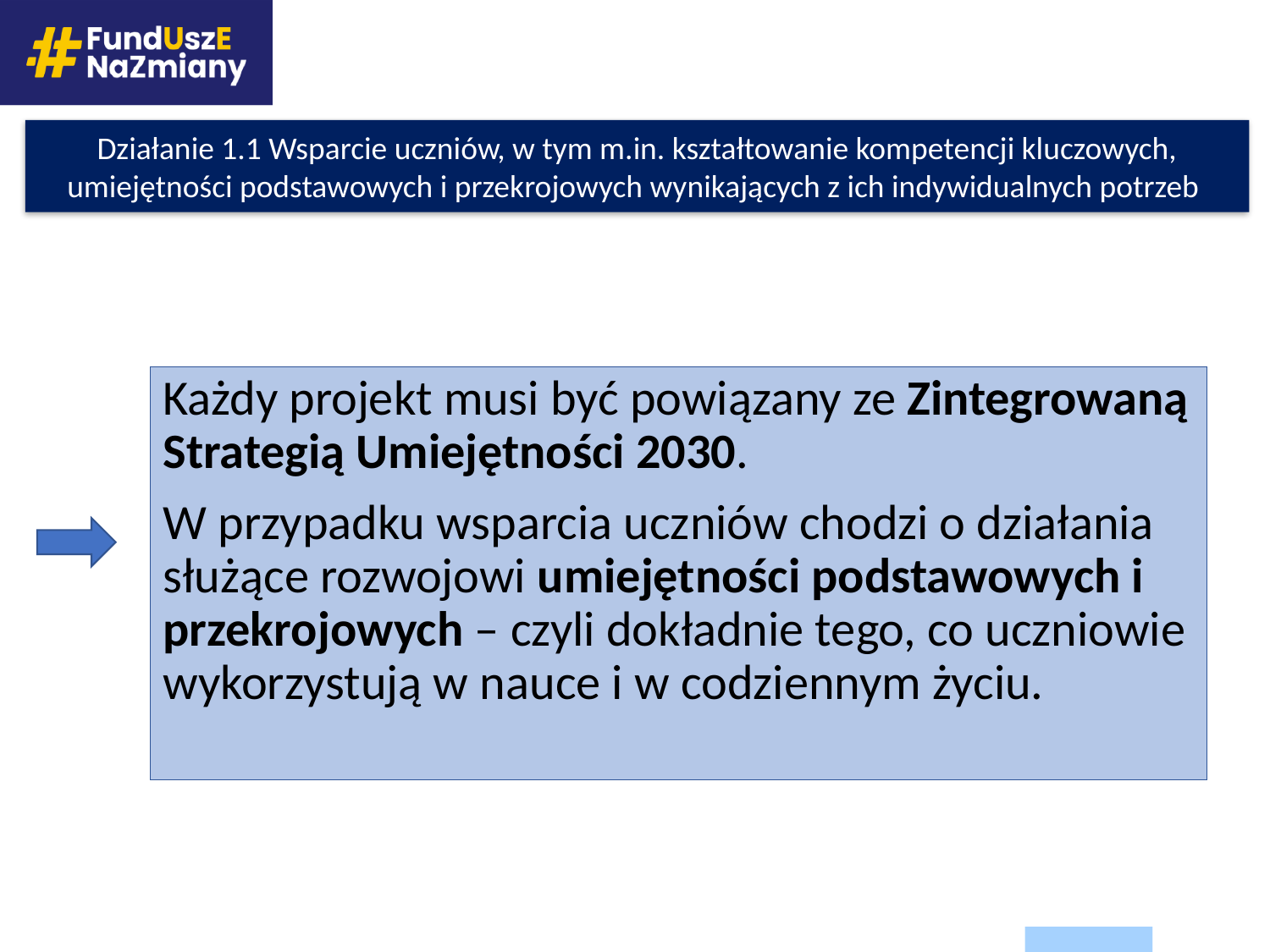

Działanie 1.1 Wsparcie uczniów, w tym m.in. kształtowanie kompetencji kluczowych, umiejętności podstawowych i przekrojowych wynikających z ich indywidualnych potrzeb
Każdy projekt musi być powiązany ze Zintegrowaną Strategią Umiejętności 2030.
W przypadku wsparcia uczniów chodzi o działania służące rozwojowi umiejętności podstawowych i przekrojowych – czyli dokładnie tego, co uczniowie wykorzystują w nauce i w codziennym życiu.